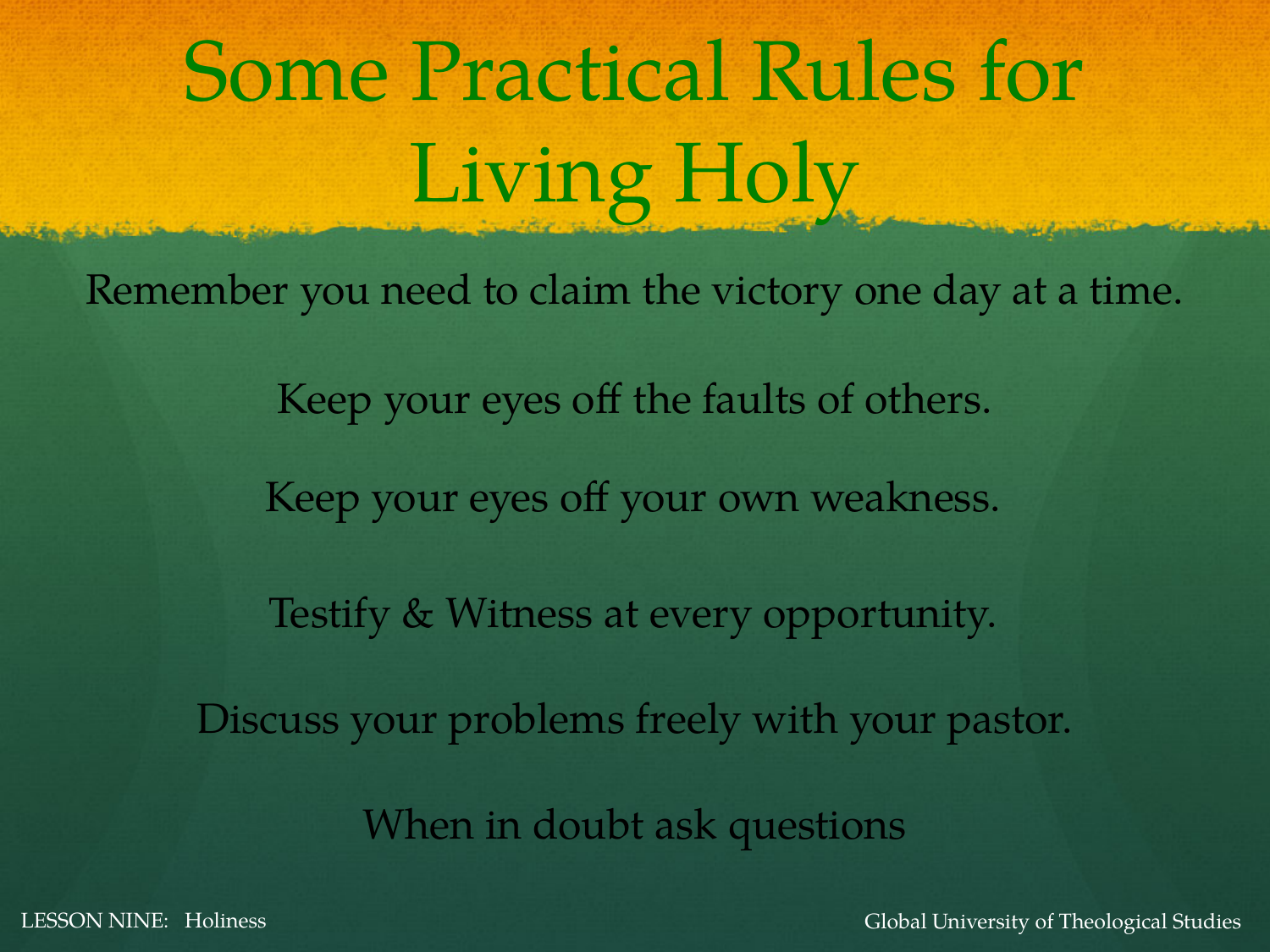

# Some Practical Rules for Living Holy
Remember you need to claim the victory one day at a time.
Keep your eyes off the faults of others.
Keep your eyes off your own weakness.
Testify & Witness at every opportunity.
Discuss your problems freely with your pastor.
Global University of Theological Studies
When in doubt ask questions
LESSON NINE:   Holiness